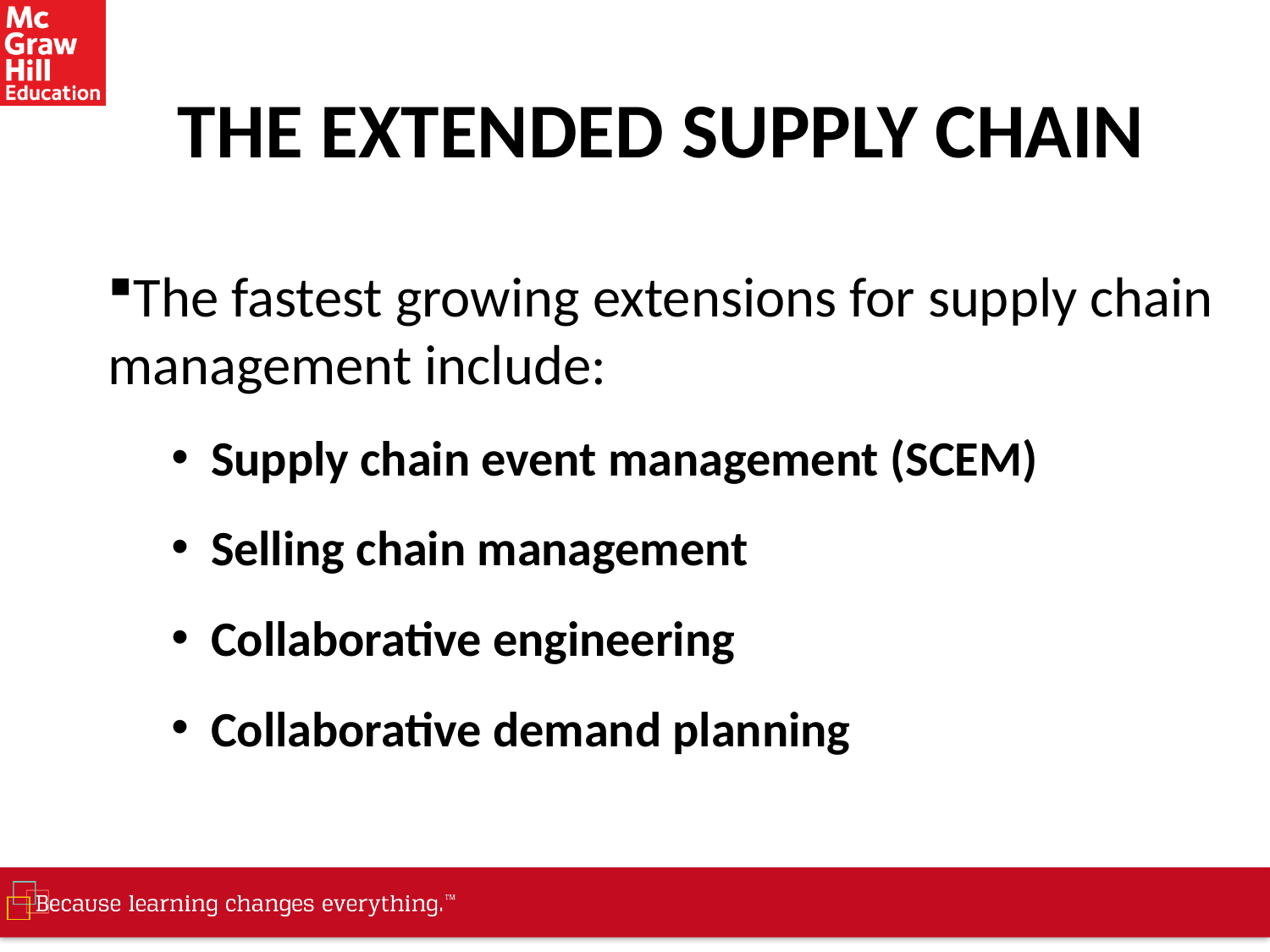

# THE EXTENDED SUPPLY CHAIN
The fastest growing extensions for supply chain management include:
Supply chain event management (SCEM)
Selling chain management
Collaborative engineering
Collaborative demand planning